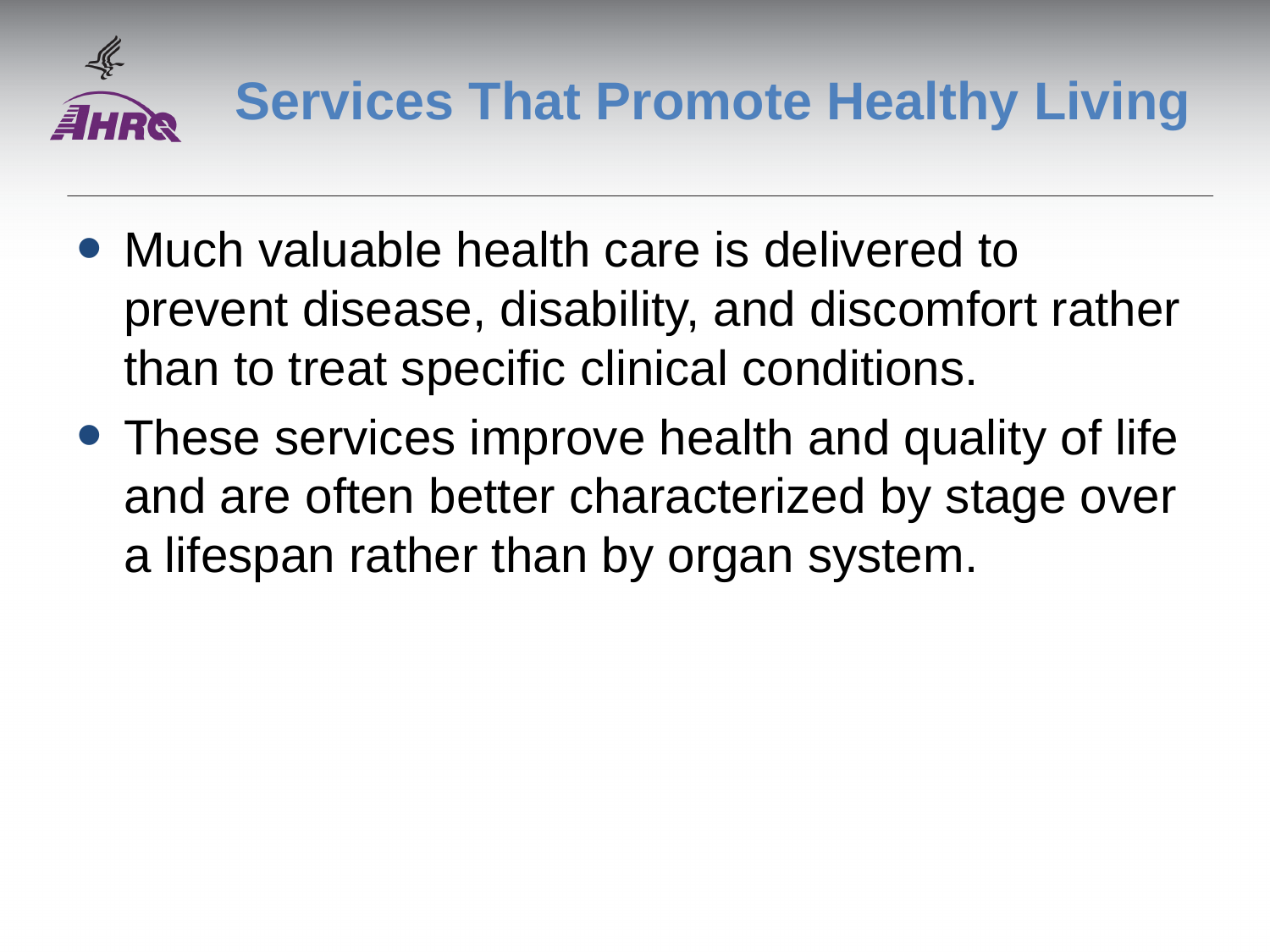

# Services That Promote Healthy Living
Much valuable health care is delivered to prevent disease, disability, and discomfort rather than to treat specific clinical conditions.
These services improve health and quality of life and are often better characterized by stage over a lifespan rather than by organ system.